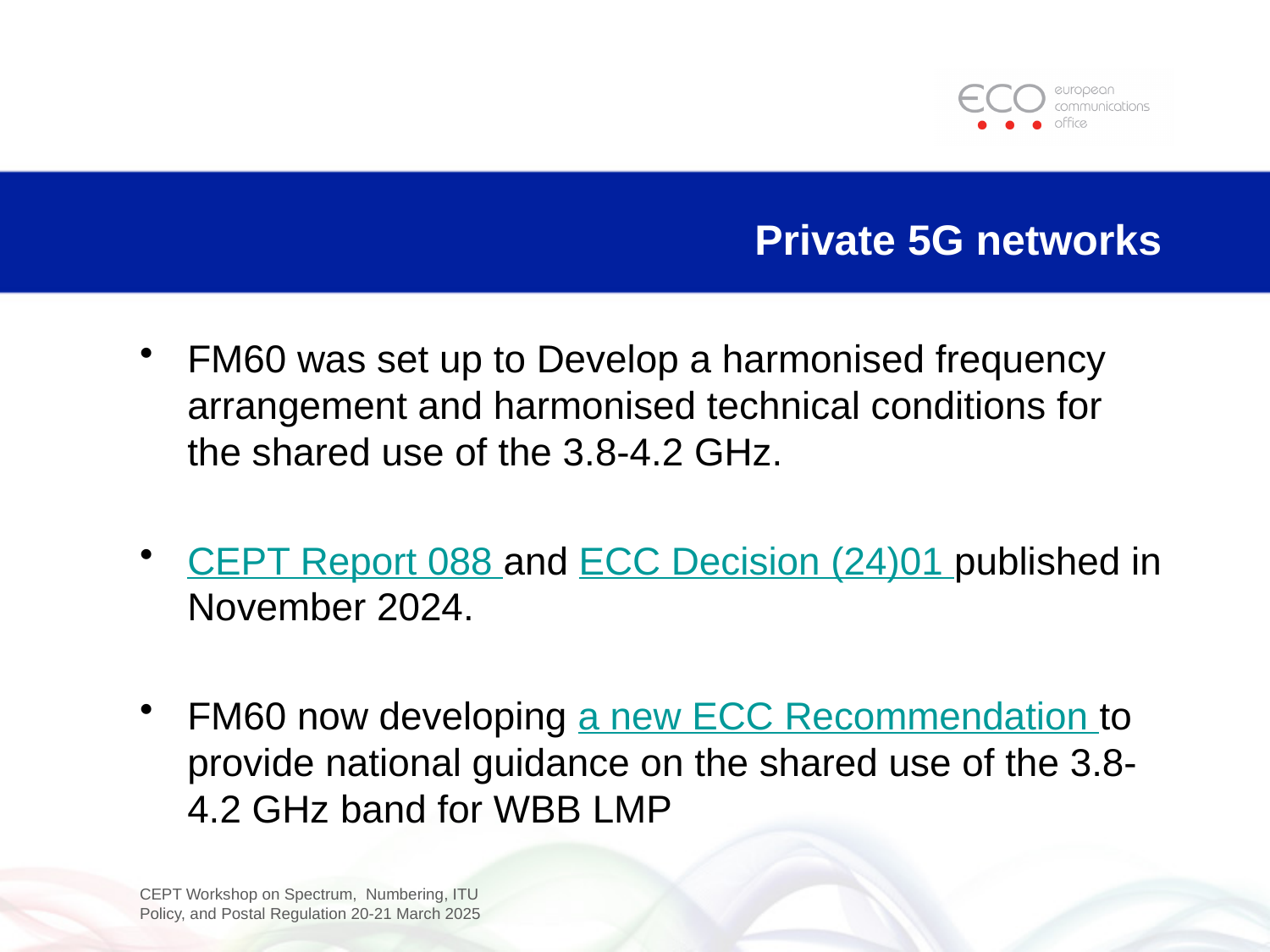

# Private 5G networks
FM60 was set up to Develop a harmonised frequency arrangement and harmonised technical conditions for the shared use of the 3.8-4.2 GHz.

CEPT Report 088 and ECC Decision (24)01 published in November 2024.

FM60 now developing a new ECC Recommendation to provide national guidance on the shared use of the 3.8-4.2 GHz band for WBB LMP

CEPT Workshop on Spectrum,  Numbering, ITU Policy, and Postal Regulation 20-21 March 2025